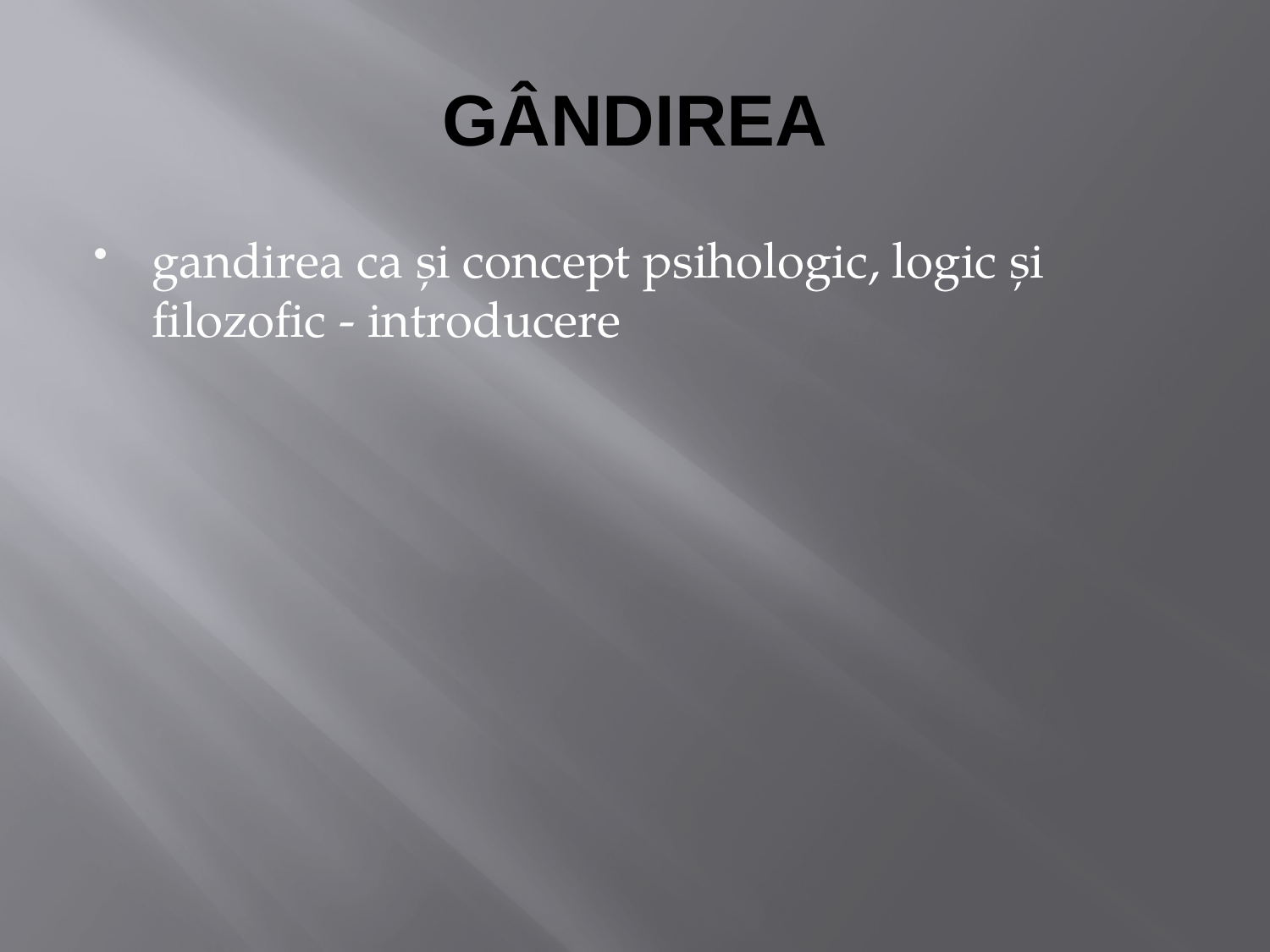

# GÂNDIREA
gandirea ca şi concept psihologic, logic şi filozofic - introducere